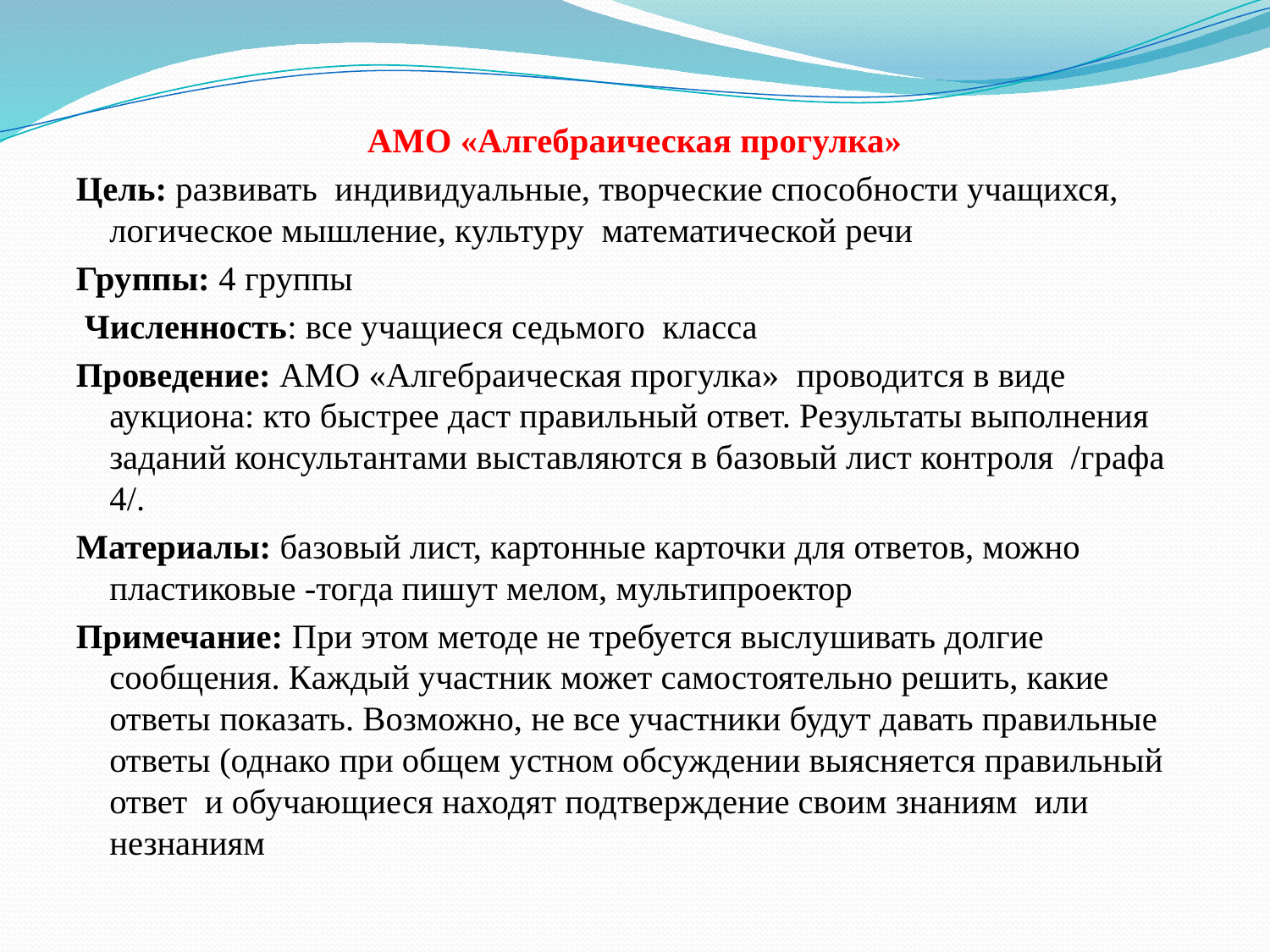

#

АМО «Алгебраическая прогулка»
Цель: развивать  индивидуальные, творческие способности учащихся, логическое мышление, культуру  математической речи
Группы: 4 группы
 Численность: все учащиеся седьмого  класса
Проведение: АМО «Алгебраическая прогулка»  проводится в виде аукциона: кто быстрее даст правильный ответ. Результаты выполнения заданий консультантами выставляются в базовый лист контроля  /графа 4/.
Материалы: базовый лист, картонные карточки для ответов, можно пластиковые -тогда пишут мелом, мультипроектор
Примечание: При этом методе не требуется выслушивать долгие сообщения. Каждый участник может самостоятельно решить, какие ответы показать. Возможно, не все участники будут давать правильные ответы (однако при общем устном обсуждении выясняется правильный ответ  и обучающиеся находят подтверждение своим знаниям  или незнаниям